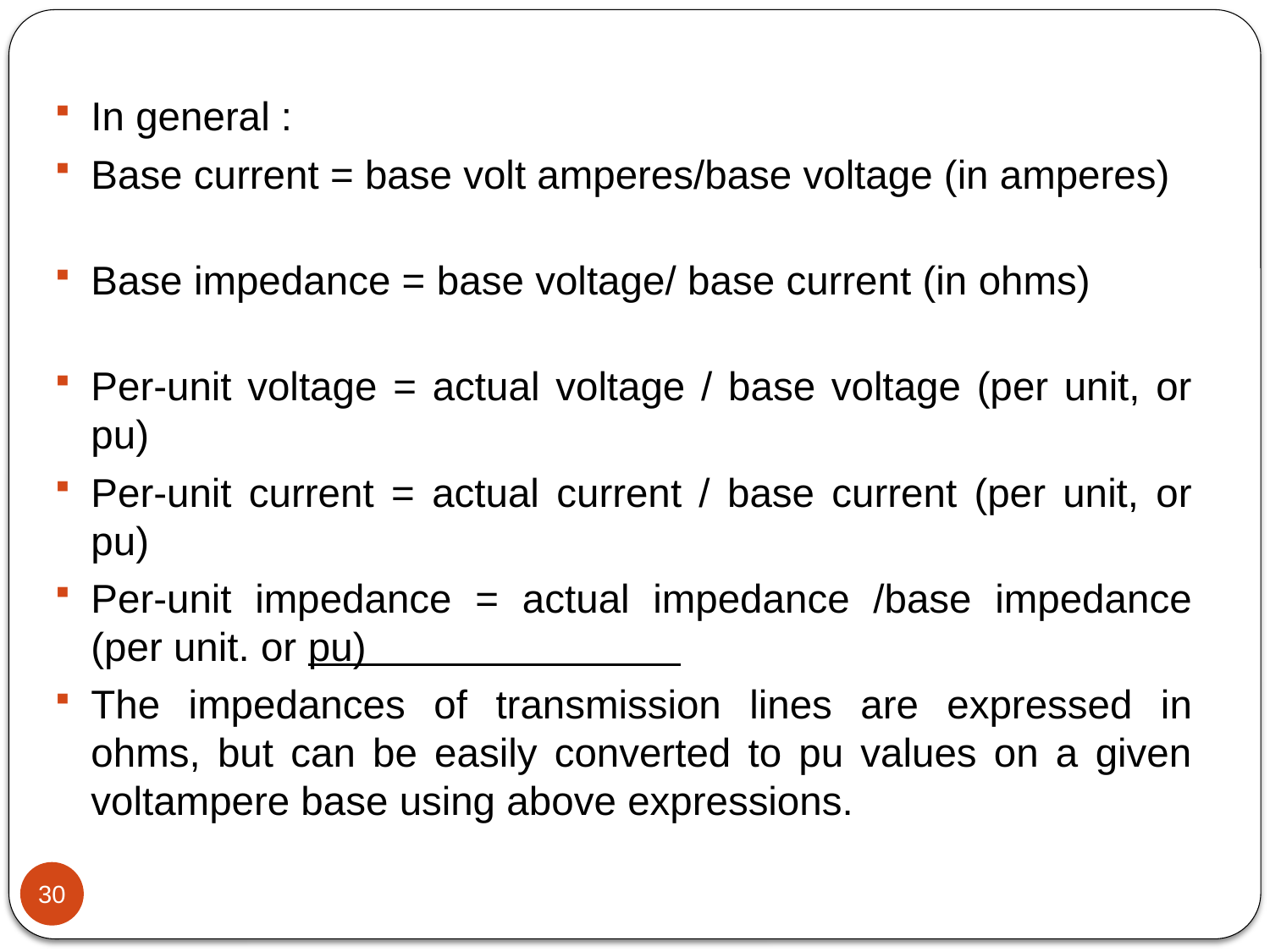

In general :
Base current = base volt amperes/base voltage (in amperes)
Base impedance = base voltage/ base current (in ohms)
Per-unit voltage = actual voltage / base voltage (per unit, or pu)
Per-unit current = actual current / base current (per unit, or pu)
Per-unit impedance = actual impedance /base impedance (per unit. or pu)
The impedances of transmission lines are expressed in ohms, but can be easily converted to pu values on a given voltampere base using above expressions.

30